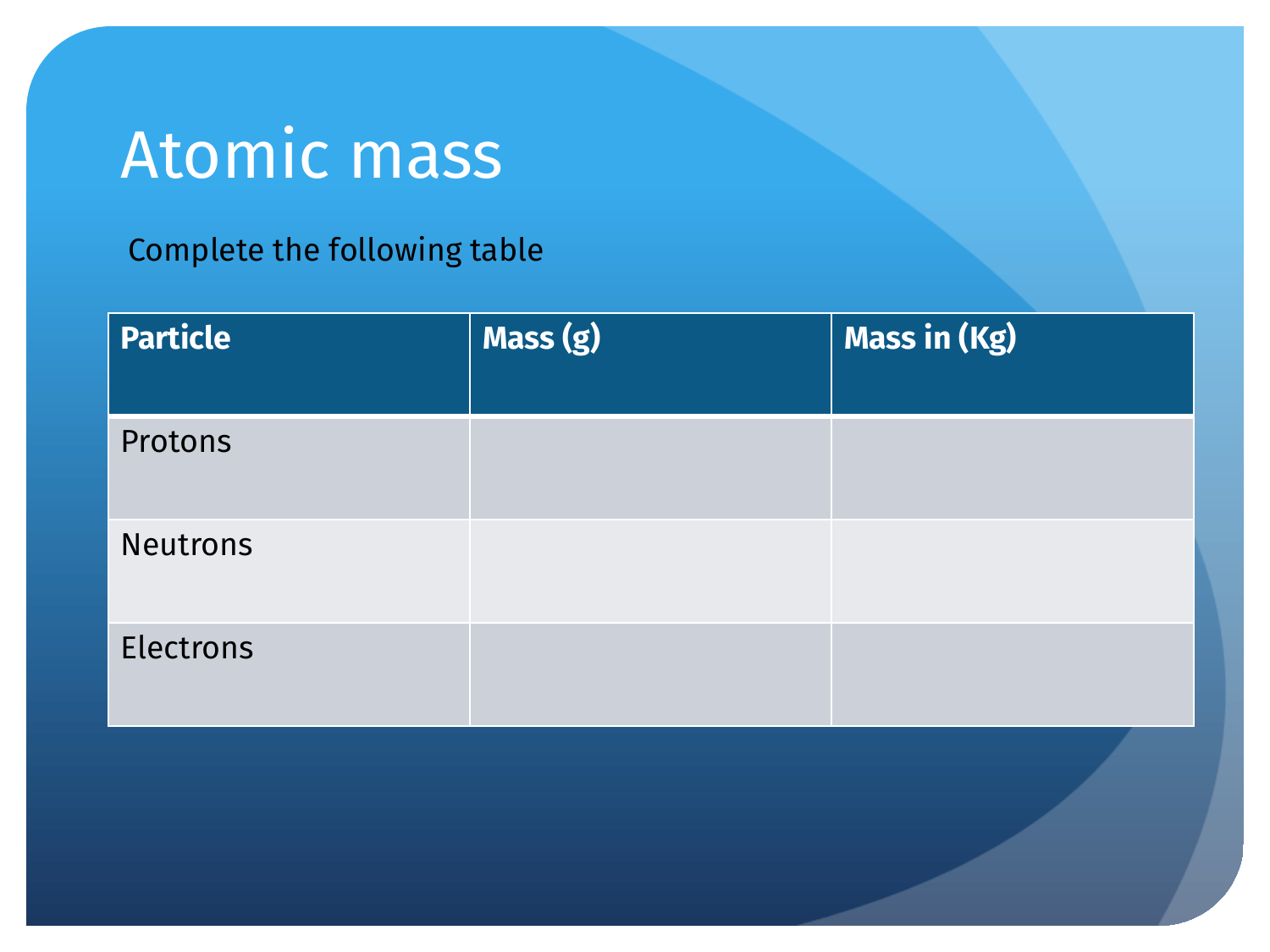

# Atomic mass
Complete the following table
| Particle | Mass (g) | Mass in (Kg) |
| --- | --- | --- |
| Protons |  |  |
| Neutrons |  |  |
| Electrons |  |  |